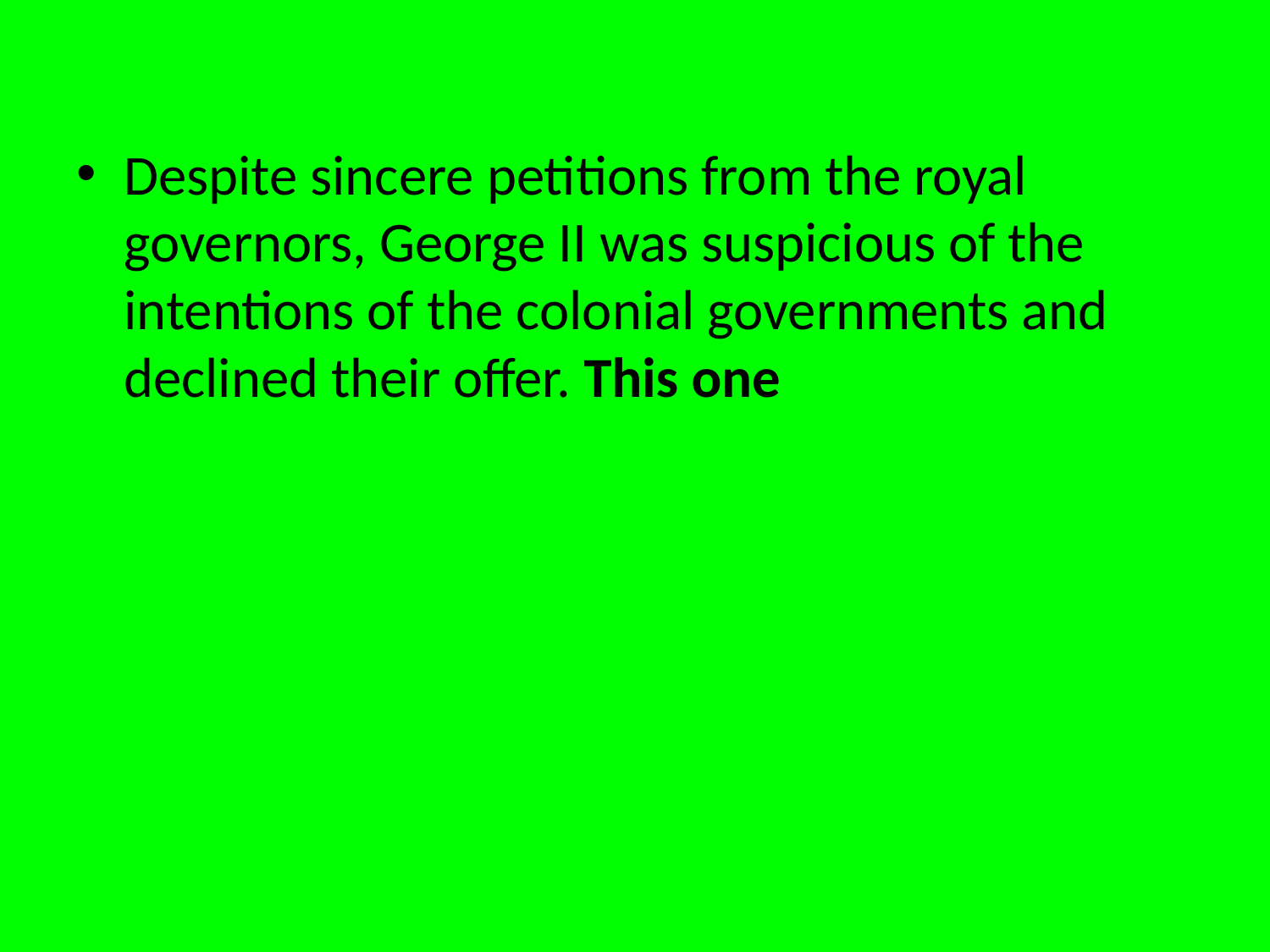

Despite sincere petitions from the royal governors, George II was suspicious of the intentions of the colonial governments and declined their offer. This one